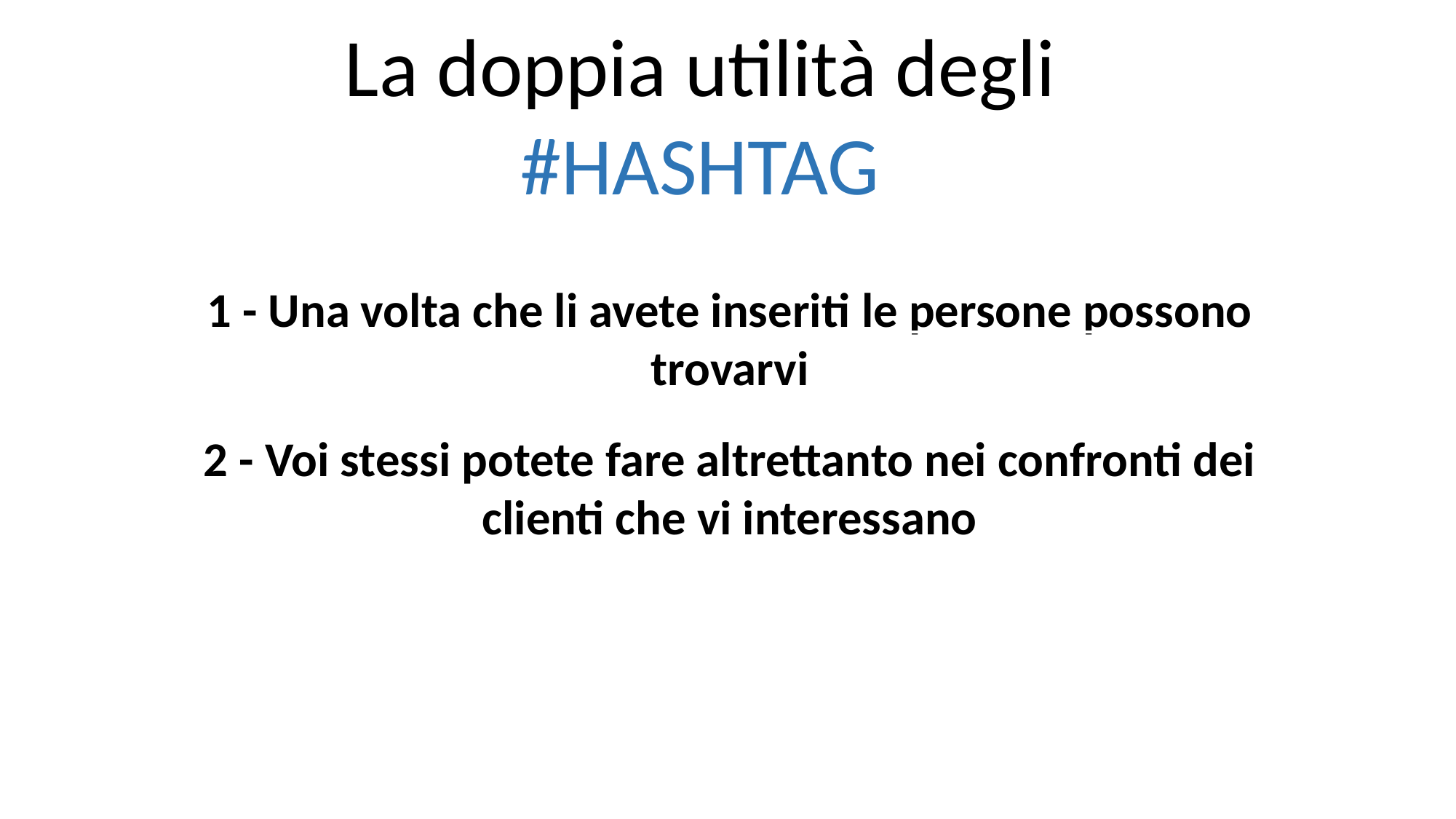

La doppia utilità degli #HASHTAG

1 - Una volta che li avete inseriti le persone possono trovarvi

2 - Voi stessi potete fare altrettanto nei confronti dei
clienti che vi interessano